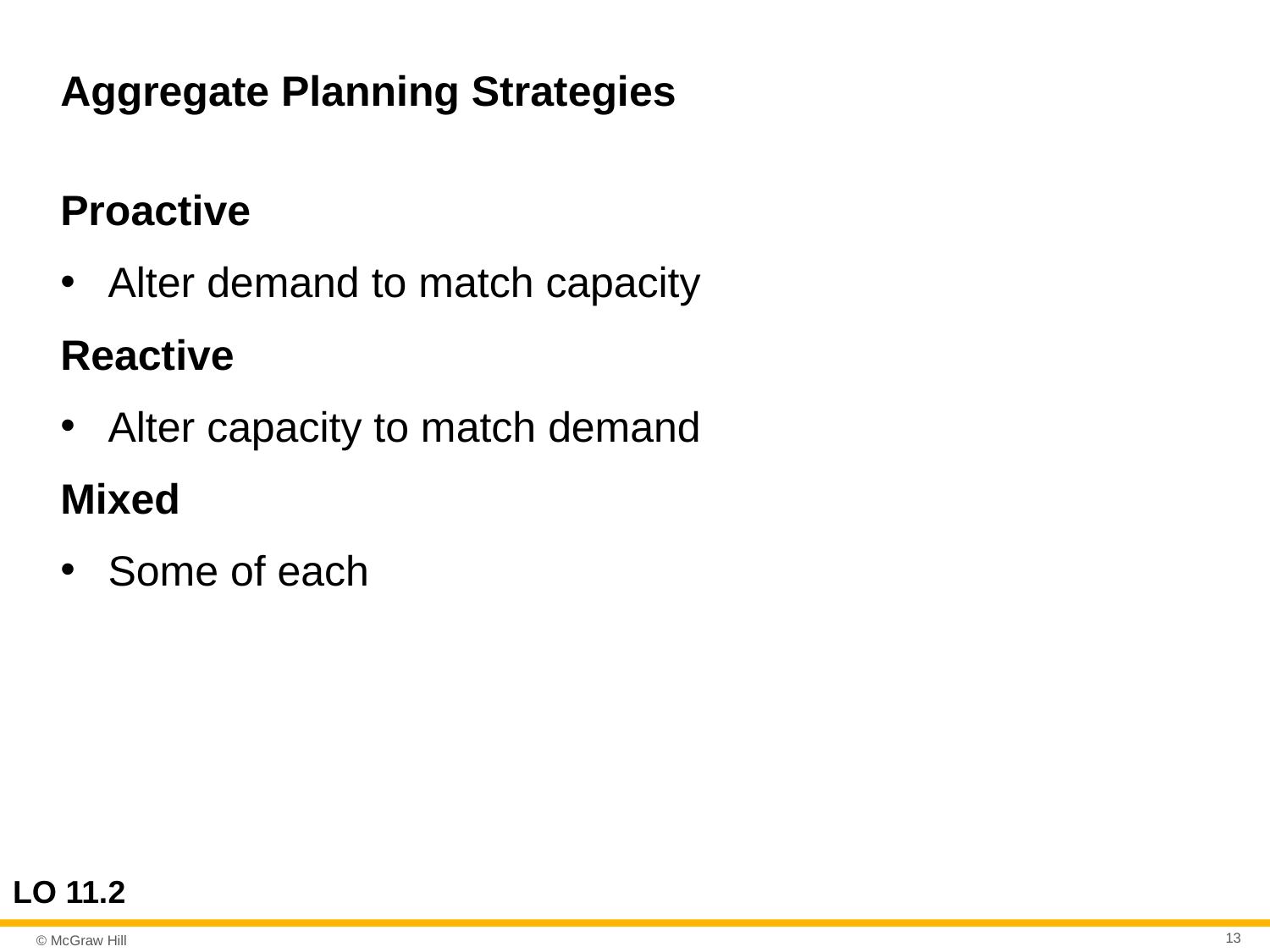

# Aggregate Planning Strategies
Proactive
Alter demand to match capacity
Reactive
Alter capacity to match demand
Mixed
Some of each
LO 11.2